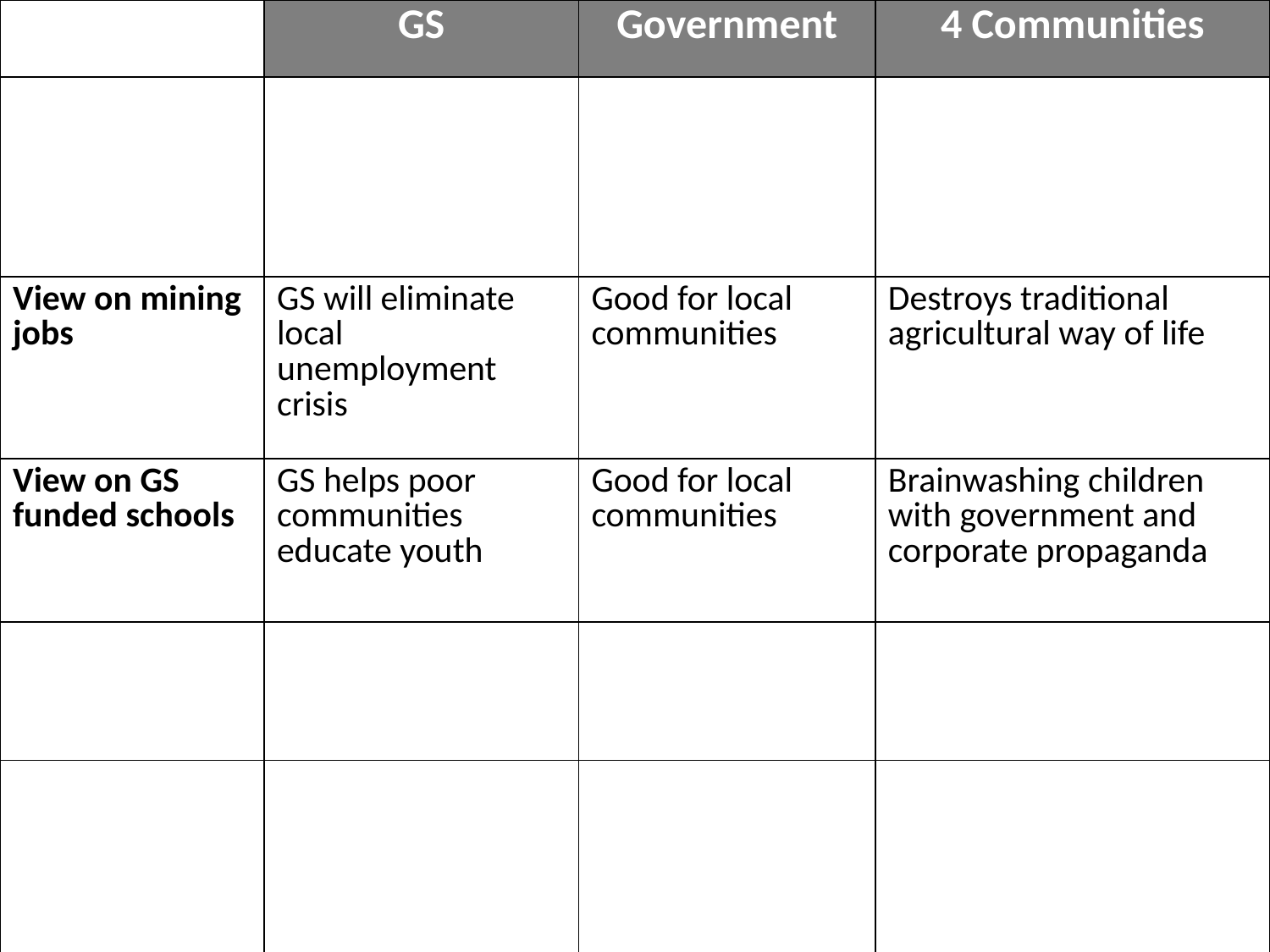

|  | GS | Government | 4 Communities |
| --- | --- | --- | --- |
|  |  |  |  |
| View on mining jobs | GS will eliminate local unemployment crisis | Good for local communities | Destroys traditional agricultural way of life |
| View on GS funded schools | GS helps poor communities educate youth | Good for local communities | Brainwashing children with government and corporate propaganda |
|  |  |  |  |
|  |  |  |  |